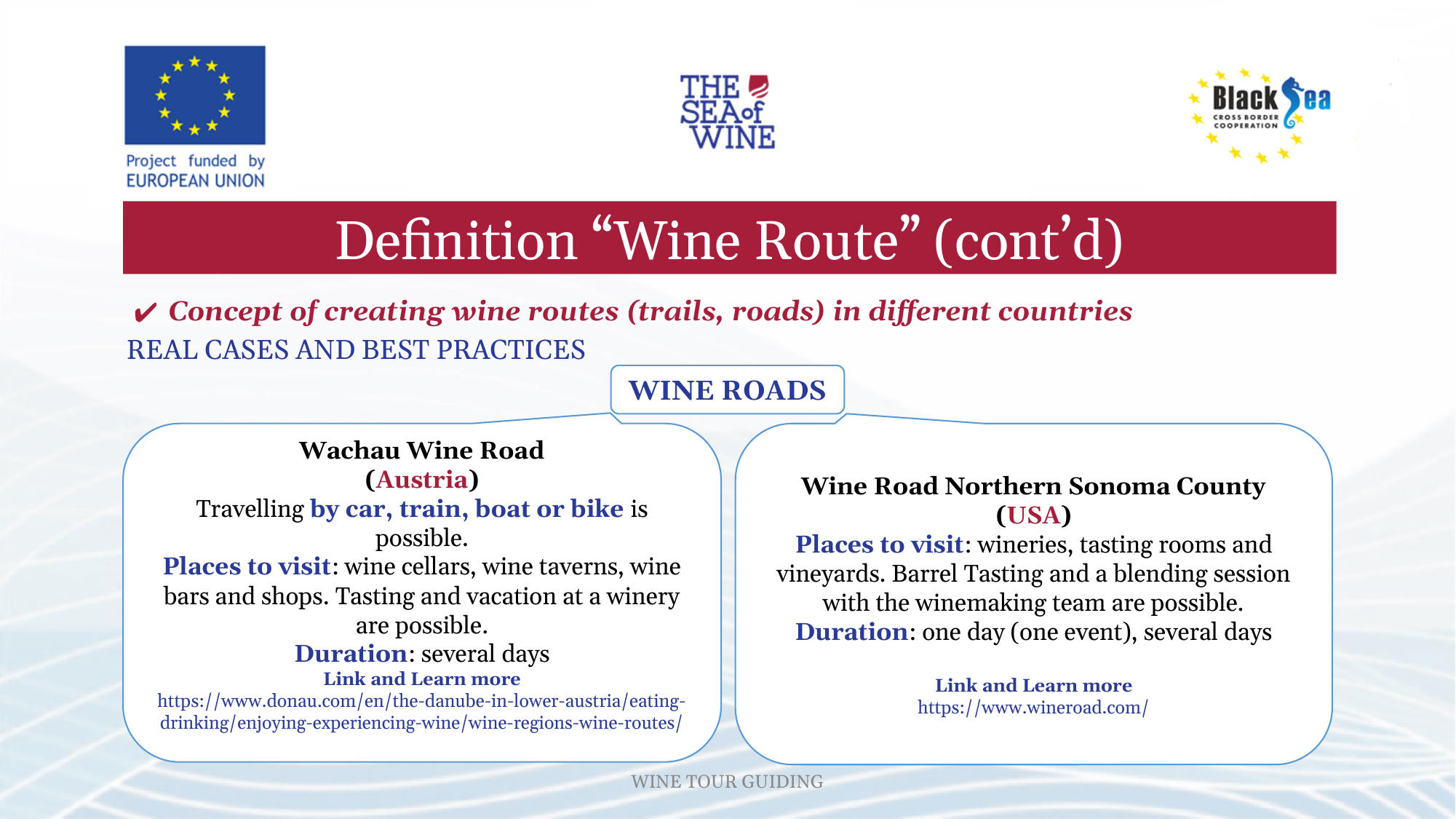

Definition “Wine Route” (cont’d)
Concept of creating wine routes (trails, roads) in different countries
REAL CASES AND BEST PRACTICES
WINE ROADS
Wachau Wine Road
(Austria)
Travelling by car, train, boat or bike is possible.
Places to visit: wine cellars, wine taverns, wine bars and shops. Tasting and vacation at a winery are possible.
Duration: several days
Link and Learn more
https://www.donau.com/en/the-danube-in-lower-austria/eating-drinking/enjoying-experiencing-wine/wine-regions-wine-routes/

Wine Road Northern Sonoma County
(USA)
Places to visit: wineries, tasting rooms and vineyards. Barrel Tasting and a blending session with the winemaking team are possible.
Duration: one day (one event), several days

Link and Learn more
https://www.wineroad.com/
WINE TOUR GUIDING